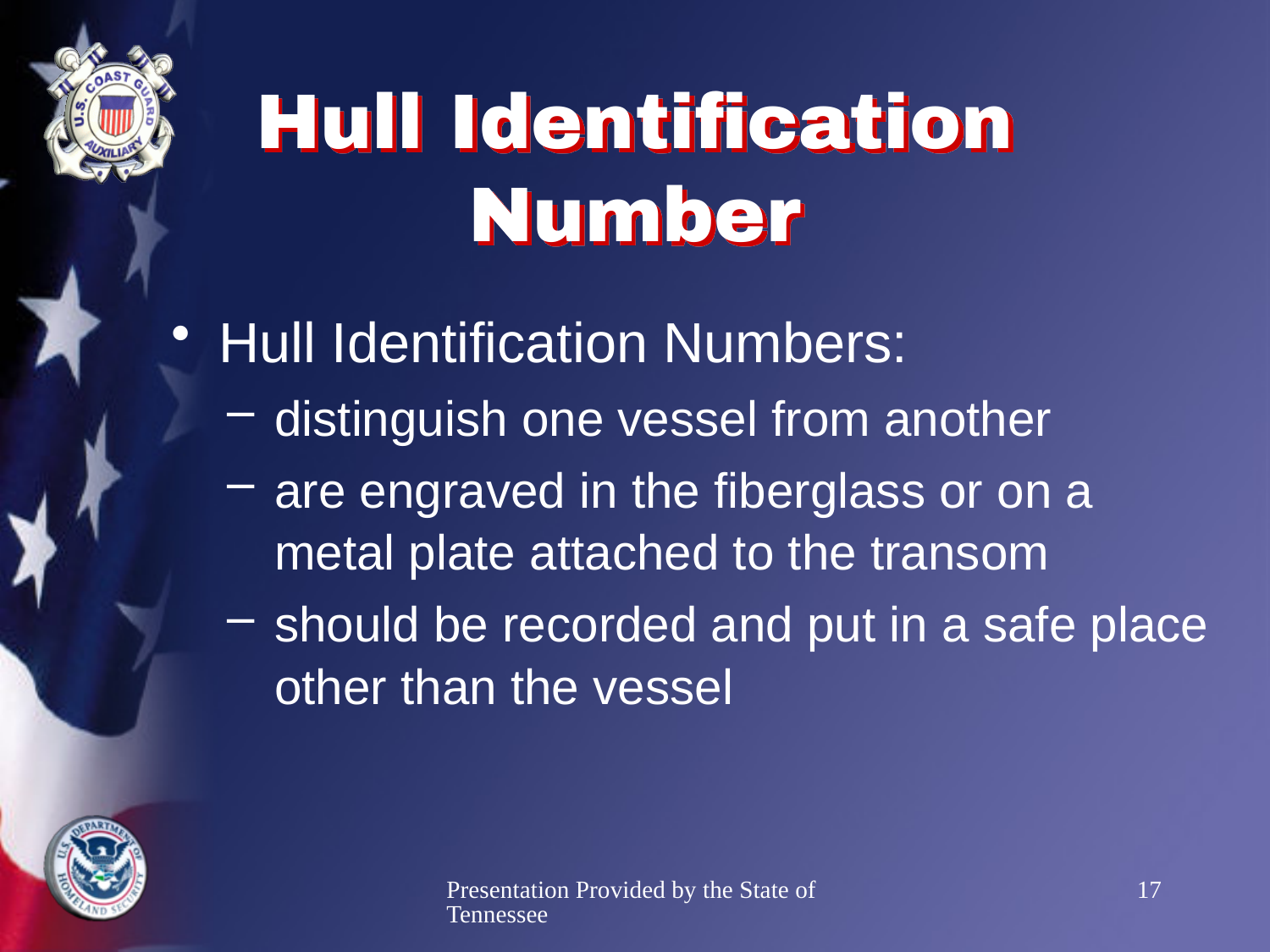

# Hull Identification Number
Hull Identification Numbers:
distinguish one vessel from another
are engraved in the fiberglass or on a metal plate attached to the transom
should be recorded and put in a safe place other than the vessel
Presentation Provided by the State of Tennessee
17